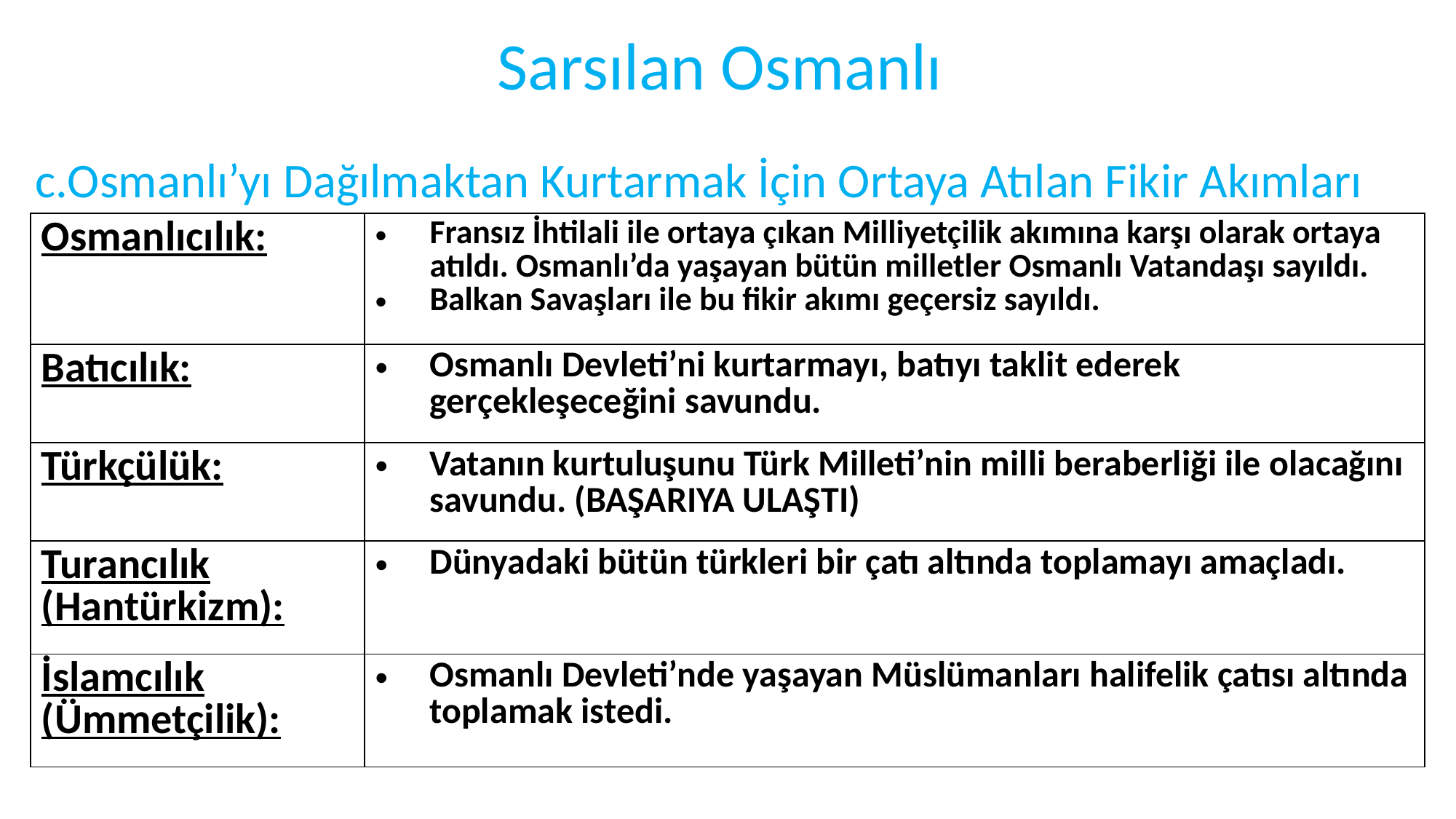

# Sarsılan Osmanlı
c.Osmanlı’yı Dağılmaktan Kurtarmak İçin Ortaya Atılan Fikir Akımları
| Osmanlıcılık: | Fransız İhtilali ile ortaya çıkan Milliyetçilik akımına karşı olarak ortaya atıldı. Osmanlı’da yaşayan bütün milletler Osmanlı Vatandaşı sayıldı. Balkan Savaşları ile bu fikir akımı geçersiz sayıldı. |
| --- | --- |
| Batıcılık: | Osmanlı Devleti’ni kurtarmayı, batıyı taklit ederek gerçekleşeceğini savundu. |
| Türkçülük: | Vatanın kurtuluşunu Türk Milleti’nin milli beraberliği ile olacağını savundu. (BAŞARIYA ULAŞTI) |
| Turancılık (Hantürkizm): | Dünyadaki bütün türkleri bir çatı altında toplamayı amaçladı. |
| İslamcılık (Ümmetçilik): | Osmanlı Devleti’nde yaşayan Müslümanları halifelik çatısı altında toplamak istedi. |